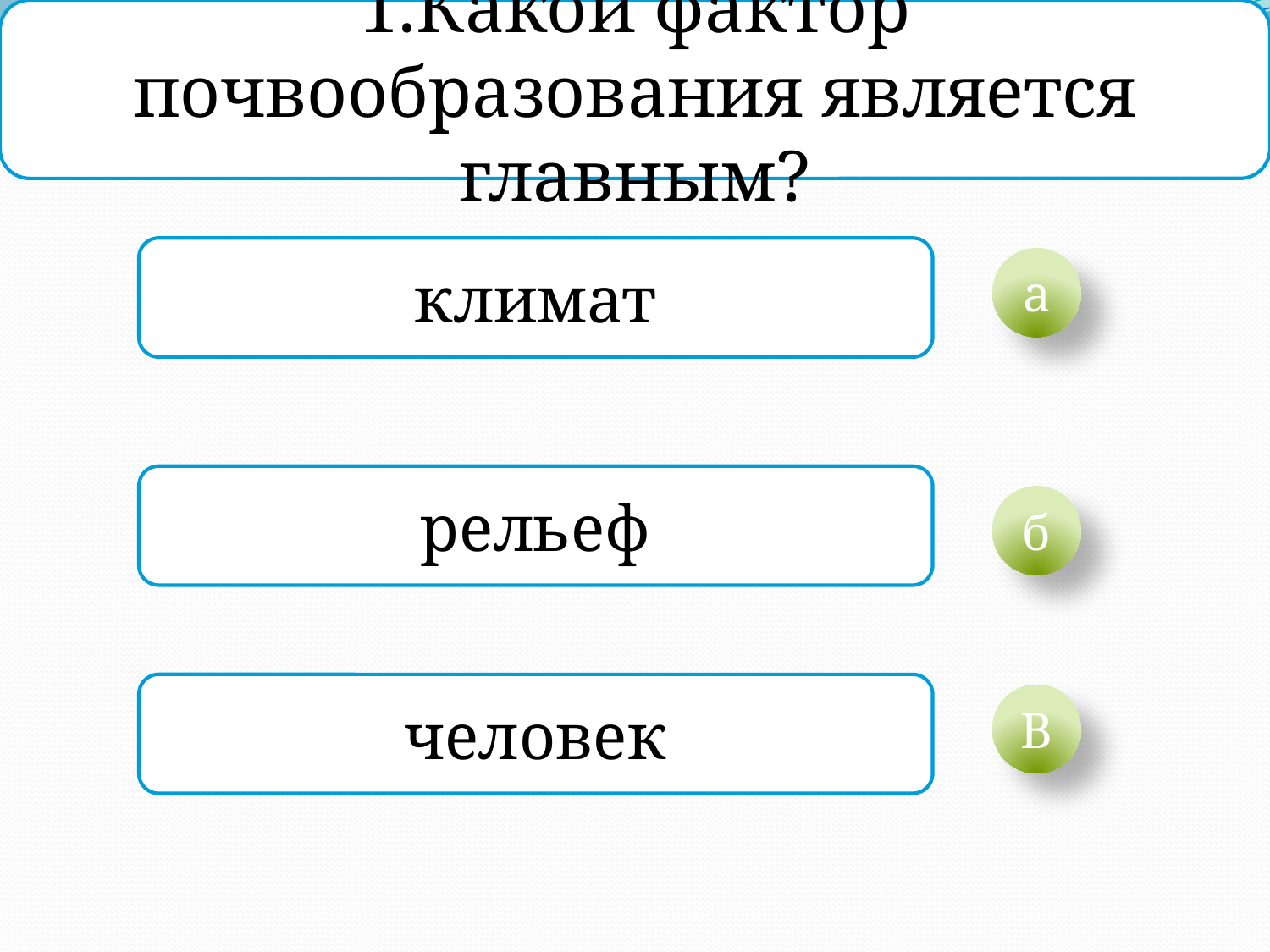

1.Какой фактор почвообразования является главным?
климат
а
рельеф
б
человек
В